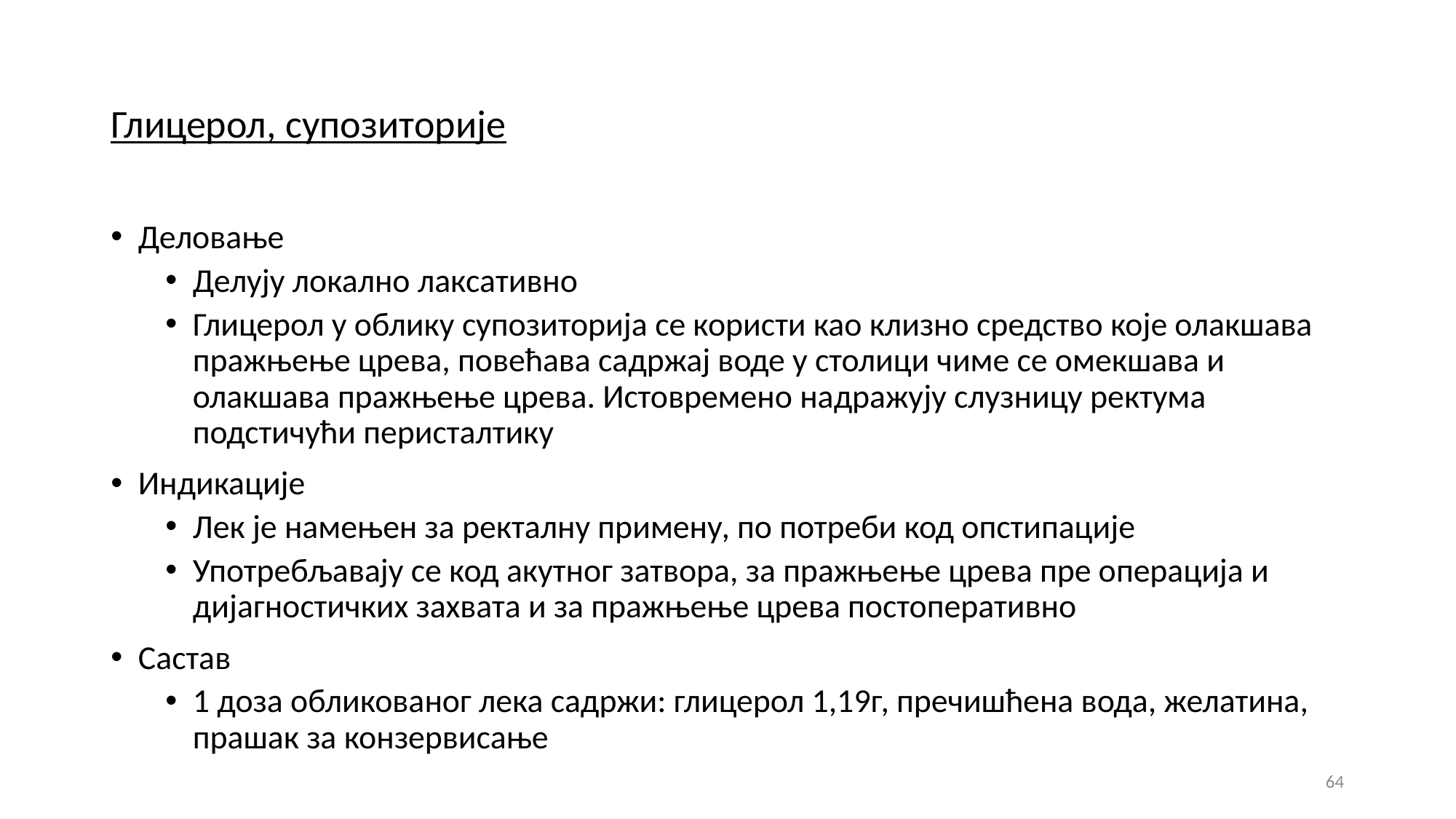

Глицерол, супозиторије

Деловање
Делују локално лаксативно
Глицерол у облику супозиторија се користи као клизно средство које олакшава пражњење црева, повећава садржај воде у столици чиме се омекшава и олакшава пражњење црева. Истовремено надражују слузницу ректума подстичући перисталтику
Индикације
Лек је намењен за ректалну примену, по потреби код опстипације
Употребљавају се код акутног затвора, за пражњење црева пре операција и дијагностичких захвата и за пражњење црева постоперативно
Састав
1 доза обликованог лека садржи: глицерол 1,19г, пречишћена вода, желатина, прашак за конзервисање
64